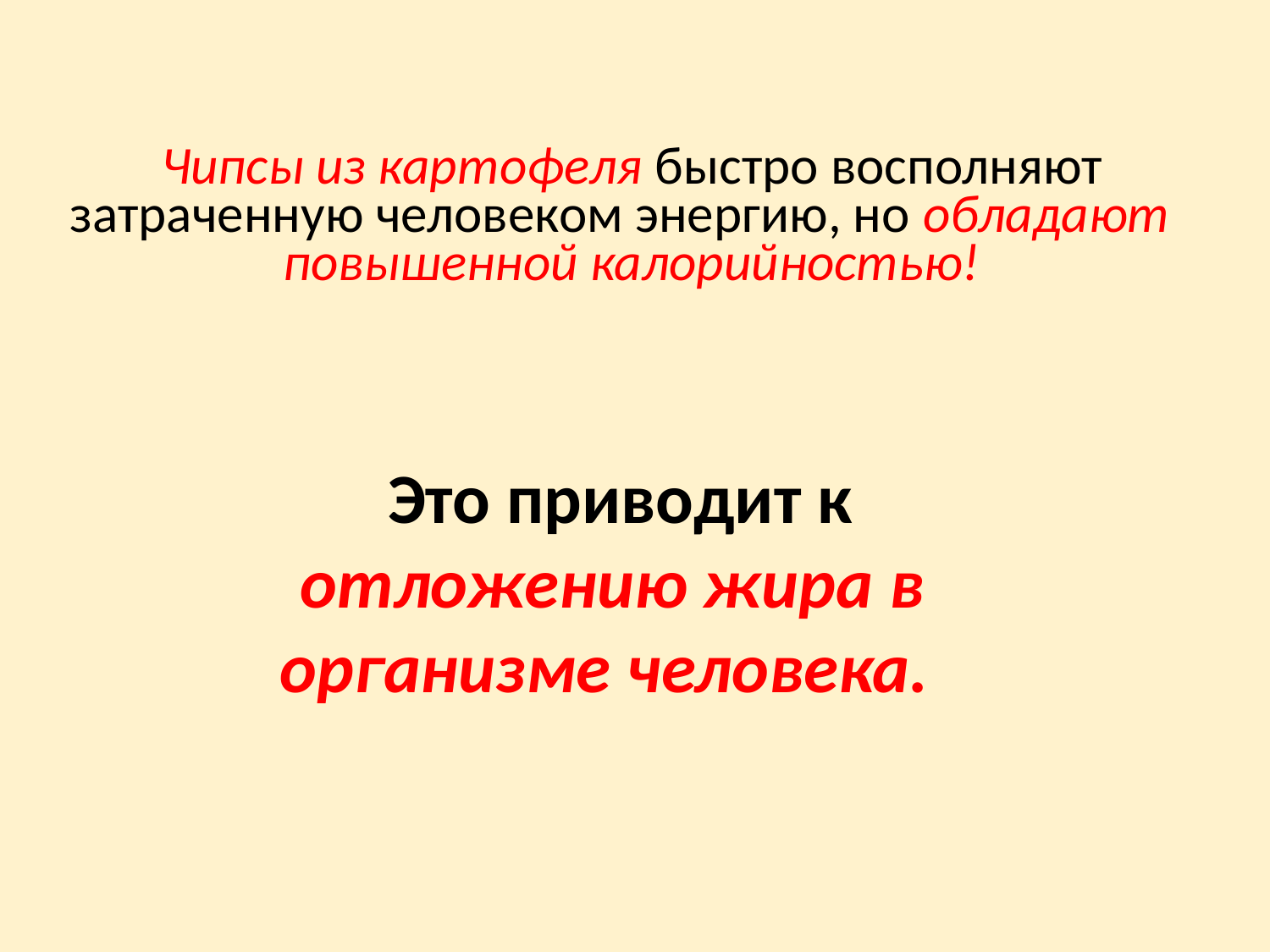

# Чипсы из картофеля быстро восполняют затраченную человеком энергию, но обладают   повышенной калорийностью!
Это приводит к отложению жира в  организме человека.